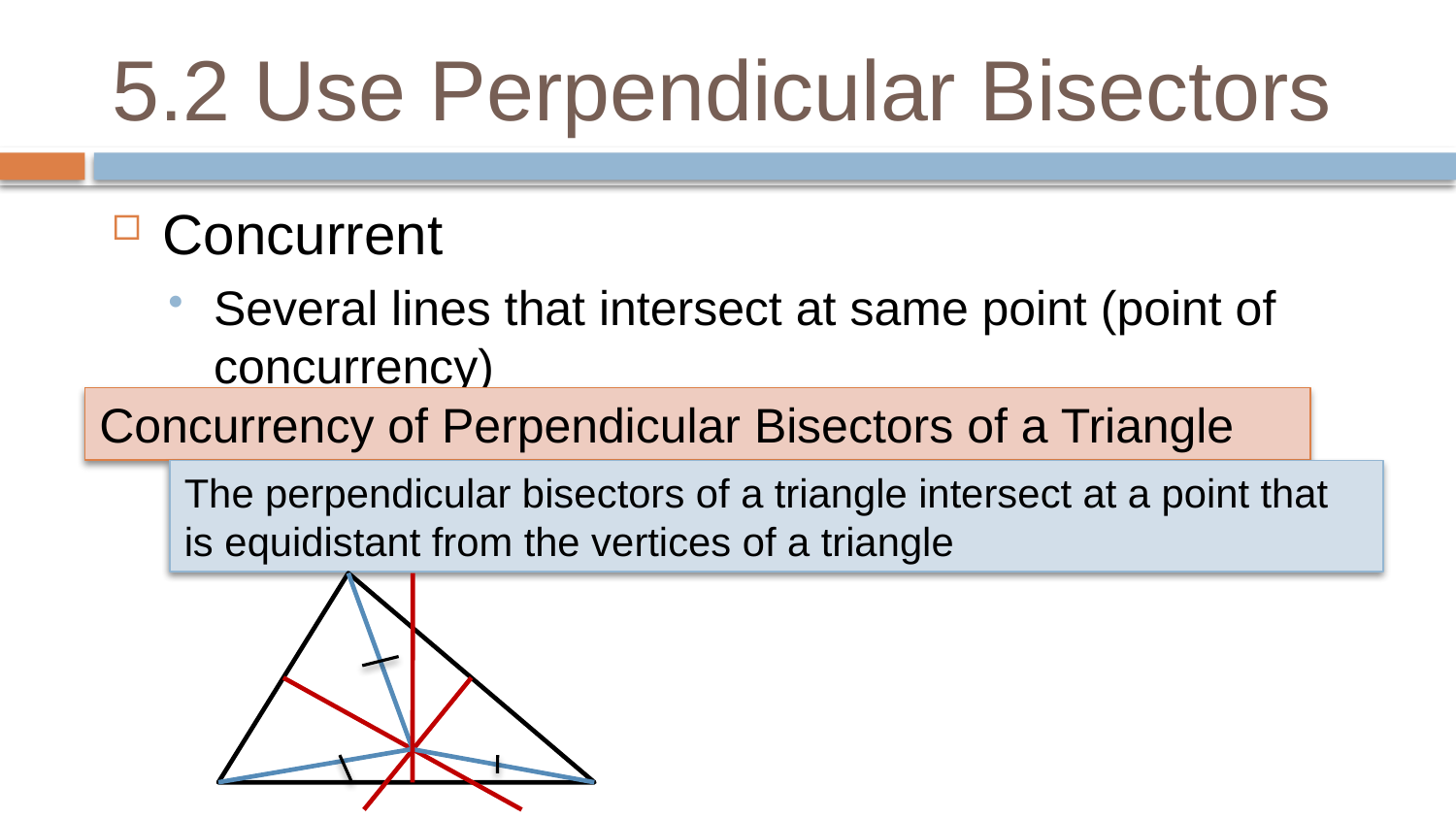

# 5.2 Use Perpendicular Bisectors
Concurrent
Several lines that intersect at same point (point of concurrency)
Concurrency of Perpendicular Bisectors of a Triangle
The perpendicular bisectors of a triangle intersect at a point that is equidistant from the vertices of a triangle